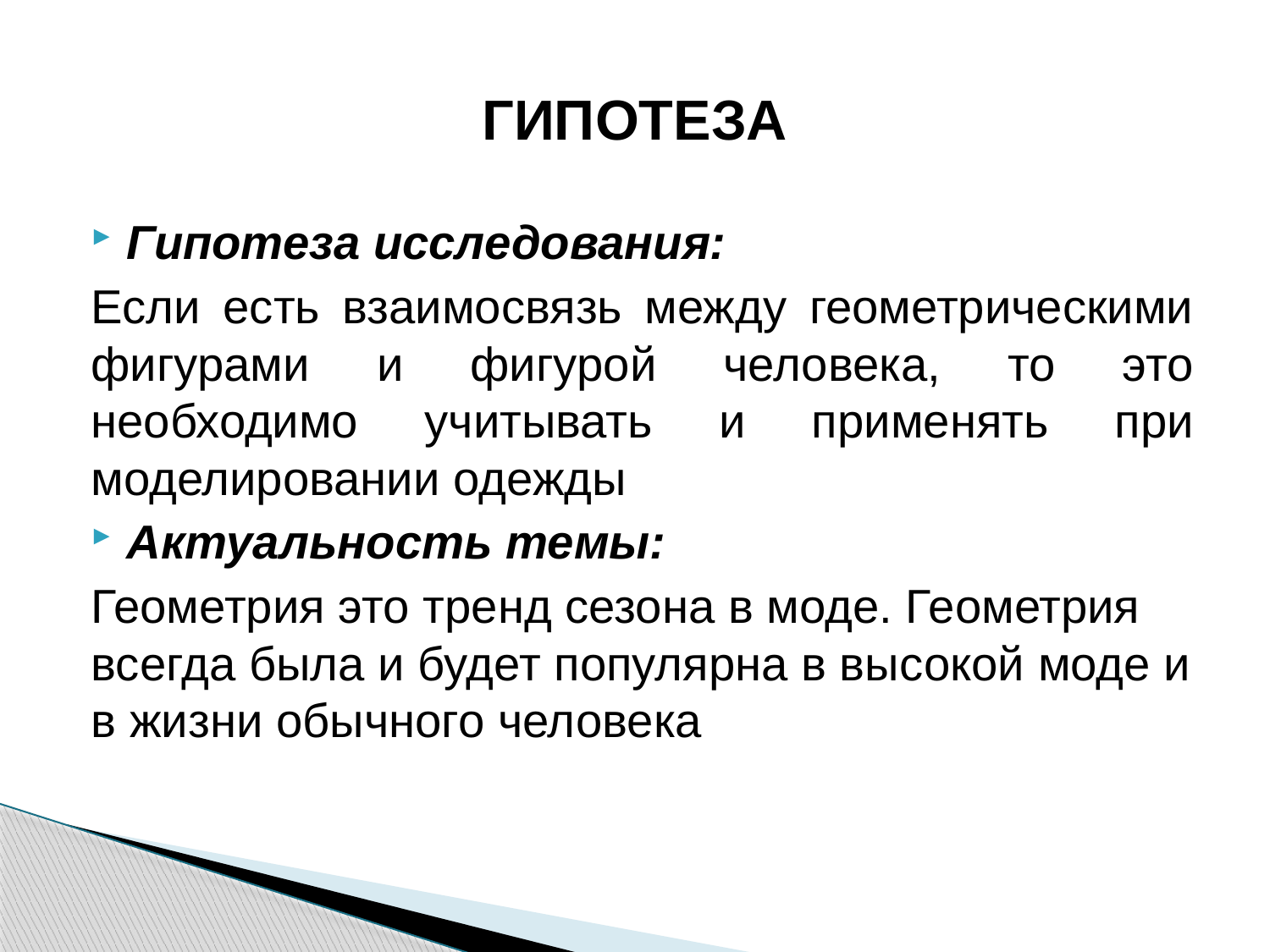

# ГИПОТЕЗА
Гипотеза исследования:
Если есть взаимосвязь между геометрическими фигурами и фигурой человека, то это необходимо учитывать и применять при моделировании одежды
Актуальность темы:
Геометрия это тренд сезона в моде. Геометрия всегда была и будет популярна в высокой моде и в жизни обычного человека